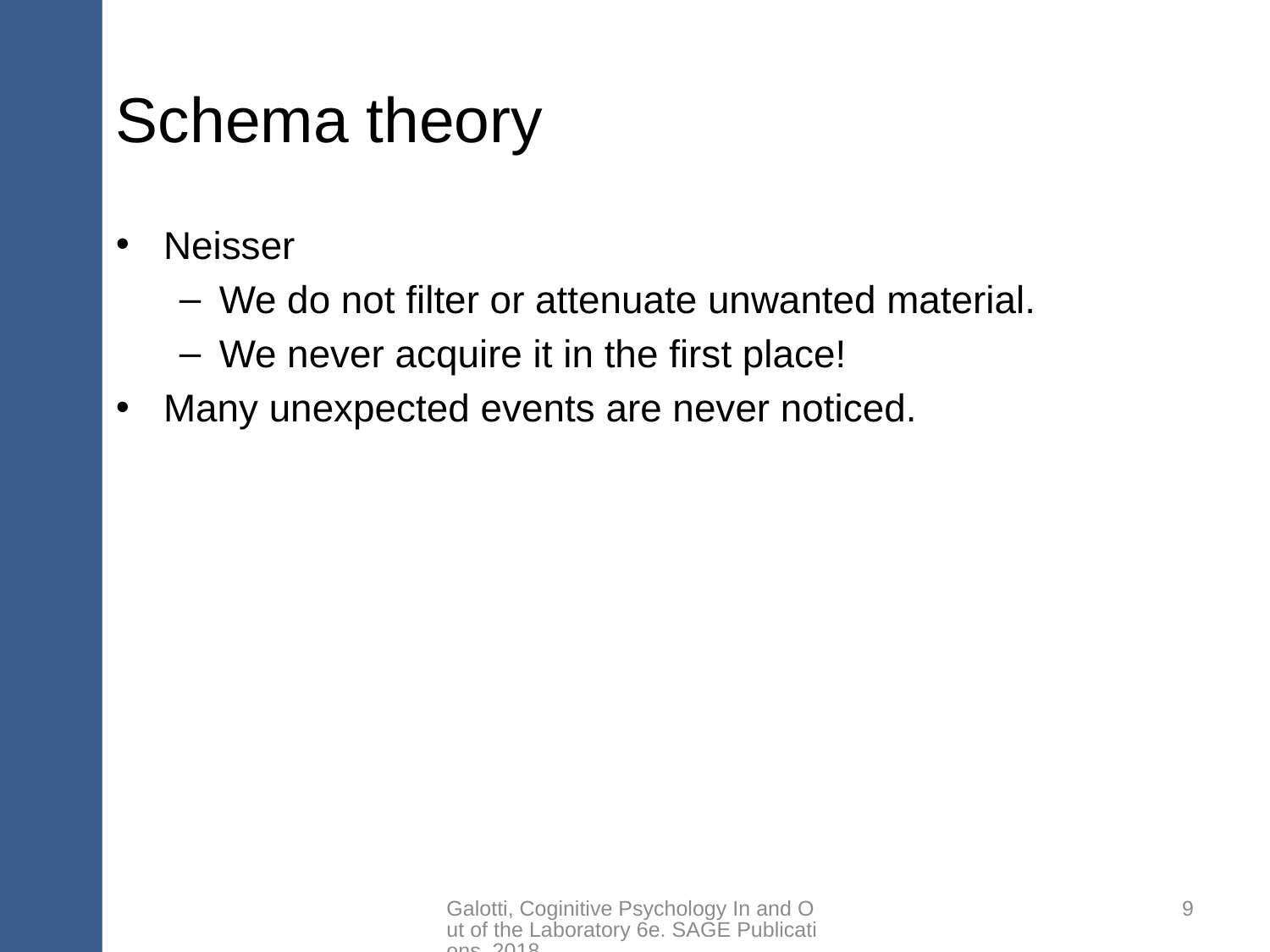

# Schema theory
Neisser
We do not filter or attenuate unwanted material.
We never acquire it in the first place!
Many unexpected events are never noticed.
Galotti, Coginitive Psychology In and Out of the Laboratory 6e. SAGE Publications, 2018.
9